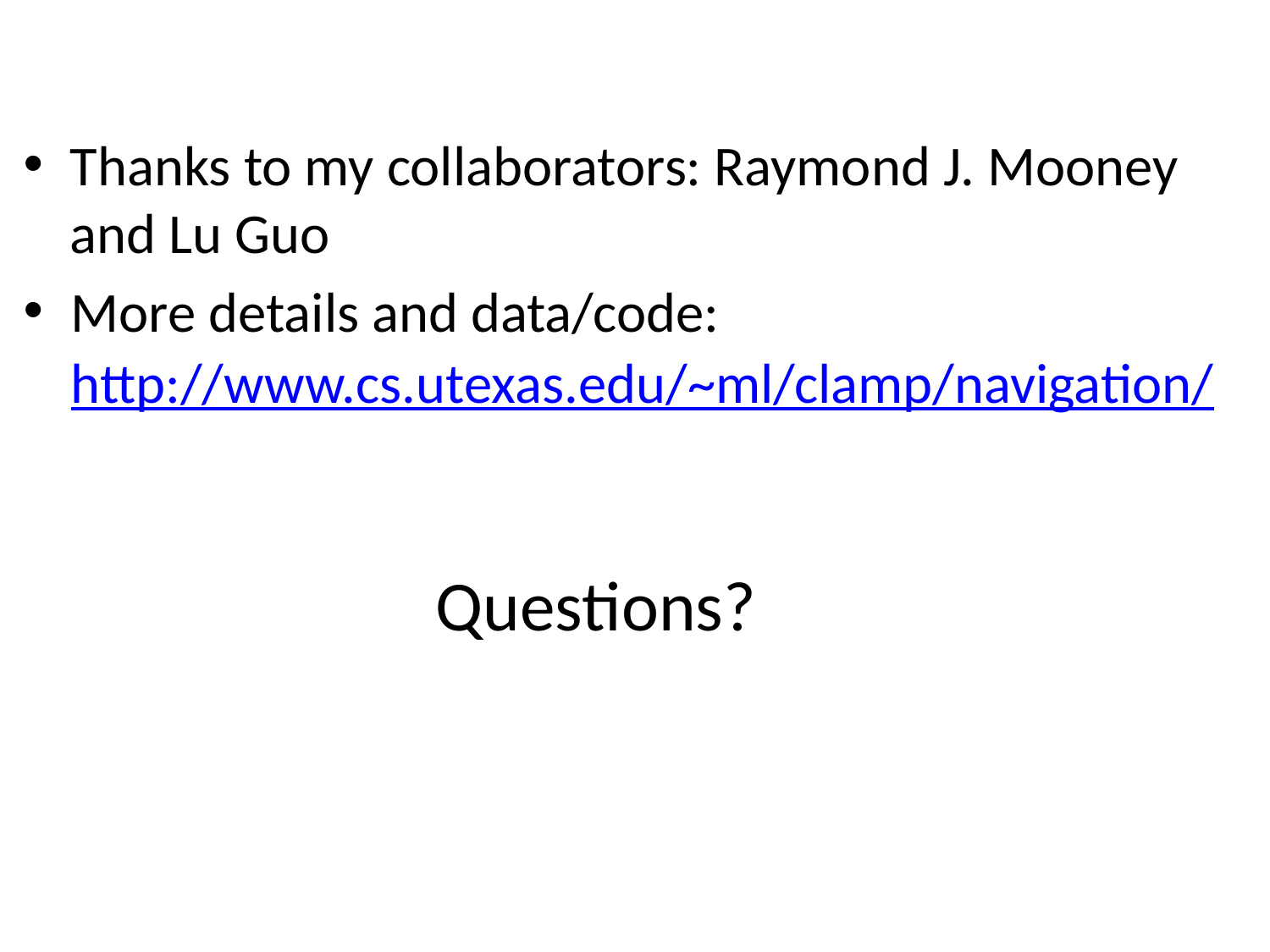

Thanks to my collaborators: Raymond J. Mooney and Lu Guo
More details and data/code:
	http://www.cs.utexas.edu/~ml/clamp/navigation/
Questions?